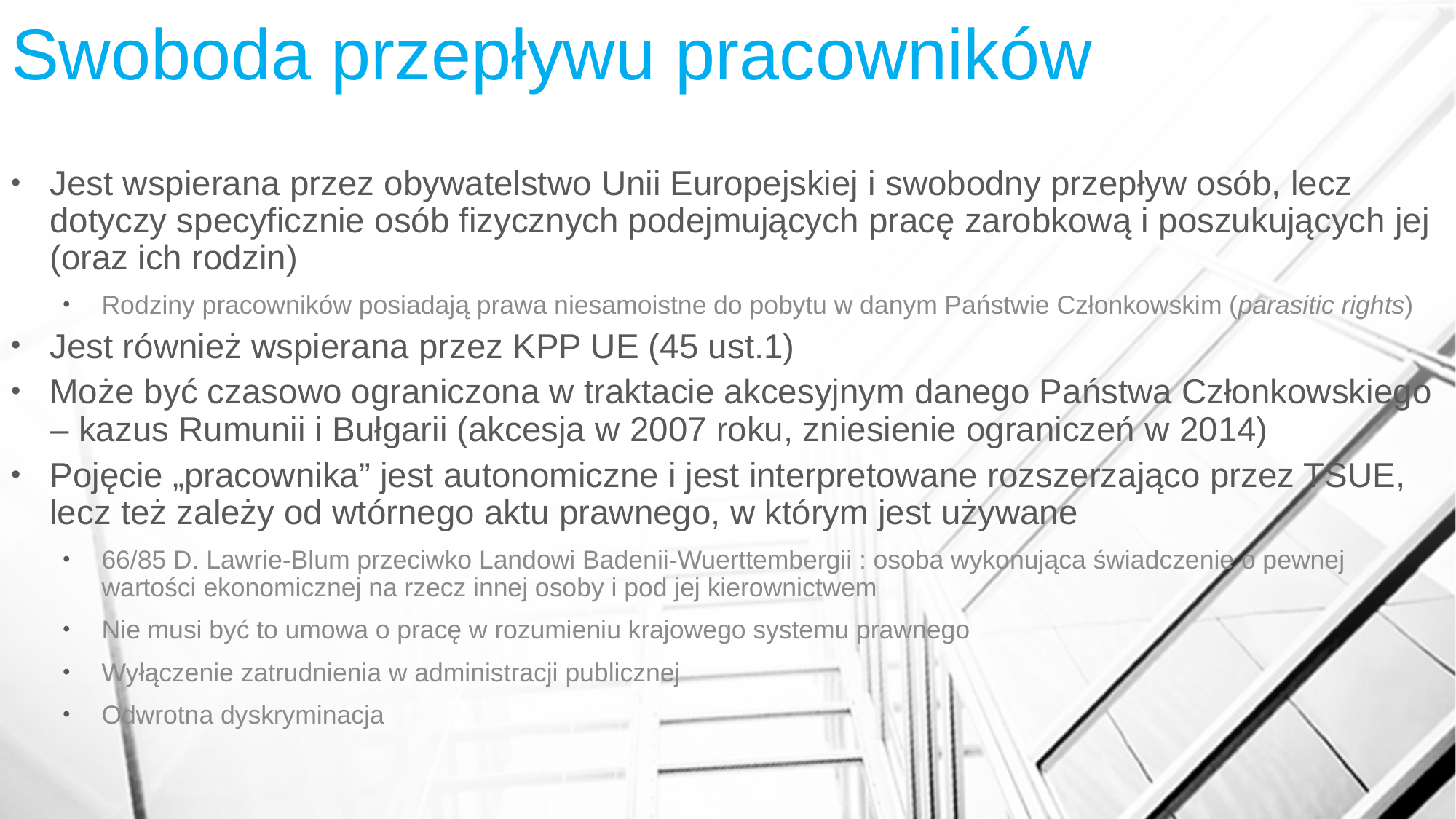

# Swoboda przepływu pracowników
Jest wspierana przez obywatelstwo Unii Europejskiej i swobodny przepływ osób, lecz dotyczy specyficznie osób fizycznych podejmujących pracę zarobkową i poszukujących jej (oraz ich rodzin)
Rodziny pracowników posiadają prawa niesamoistne do pobytu w danym Państwie Członkowskim (parasitic rights)
Jest również wspierana przez KPP UE (45 ust.1)
Może być czasowo ograniczona w traktacie akcesyjnym danego Państwa Członkowskiego – kazus Rumunii i Bułgarii (akcesja w 2007 roku, zniesienie ograniczeń w 2014)
Pojęcie „pracownika” jest autonomiczne i jest interpretowane rozszerzająco przez TSUE, lecz też zależy od wtórnego aktu prawnego, w którym jest używane
66/85 D. Lawrie-Blum przeciwko Landowi Badenii-Wuerttembergii : osoba wykonująca świadczenie o pewnej wartości ekonomicznej na rzecz innej osoby i pod jej kierownictwem
Nie musi być to umowa o pracę w rozumieniu krajowego systemu prawnego
Wyłączenie zatrudnienia w administracji publicznej
Odwrotna dyskryminacja